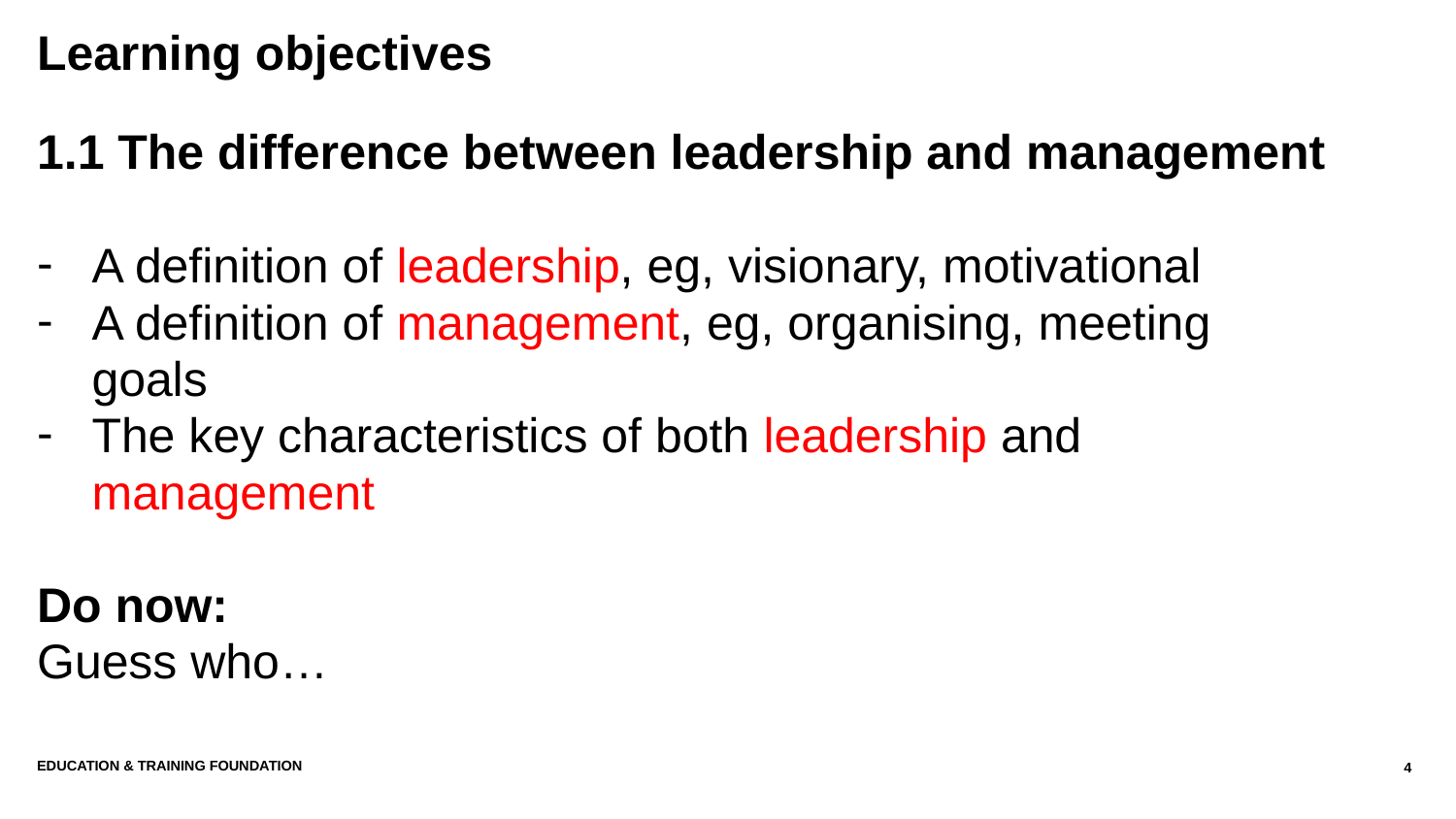

# Learning objectives
1.1 The difference between leadership and management

A definition of leadership, eg, visionary, motivational
A definition of management, eg, organising, meeting goals
The key characteristics of both leadership and management

Do now:
Guess who…

Education & Training Foundation
4